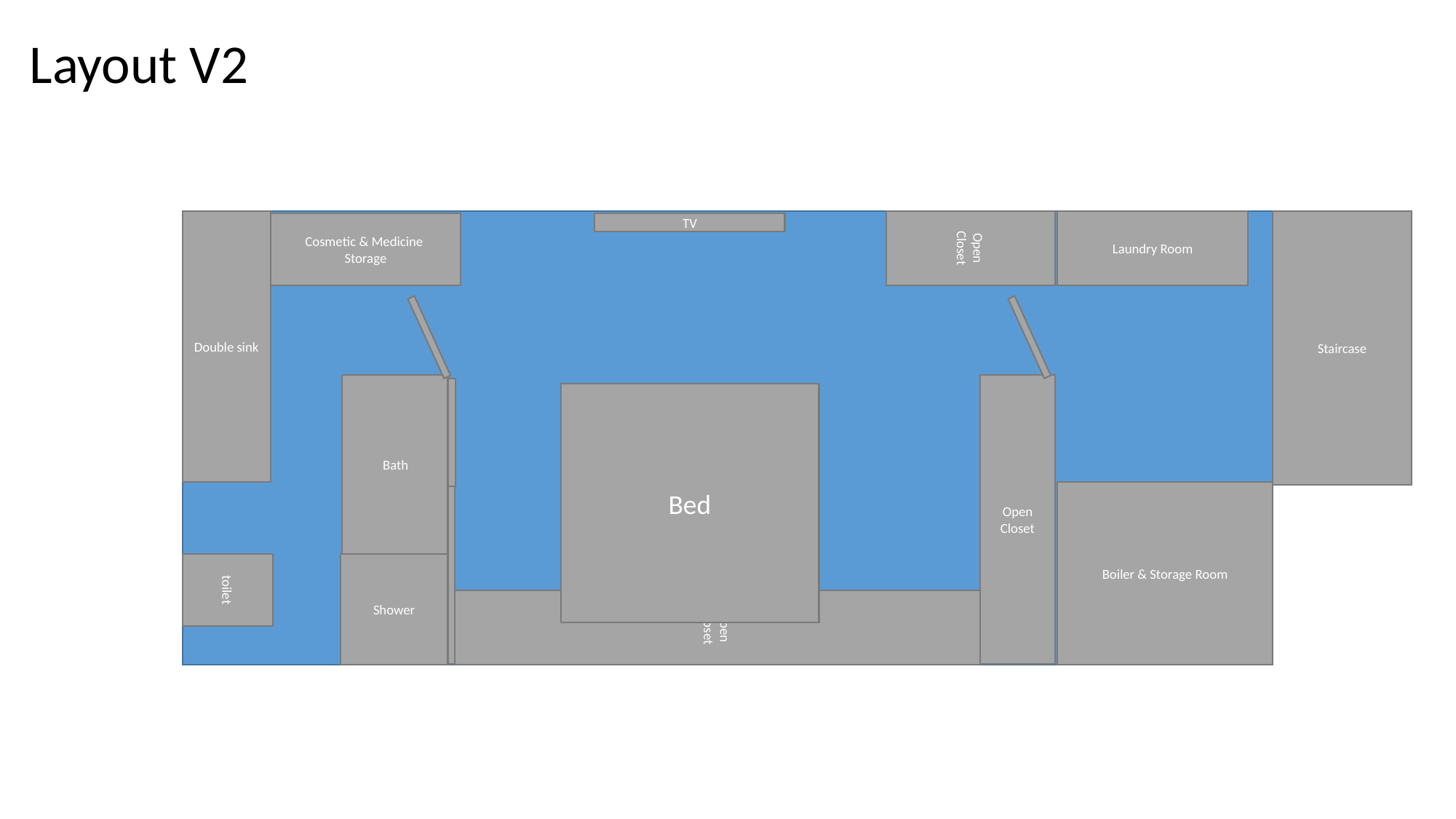

# Layout V2
Open Closet
Laundry Room
Staircase
Double sink

Cosmetic & Medicine
Storage
TV

Open Closet
Bath
Open Closet

Bed

Boiler & Storage Room
toilet
Shower